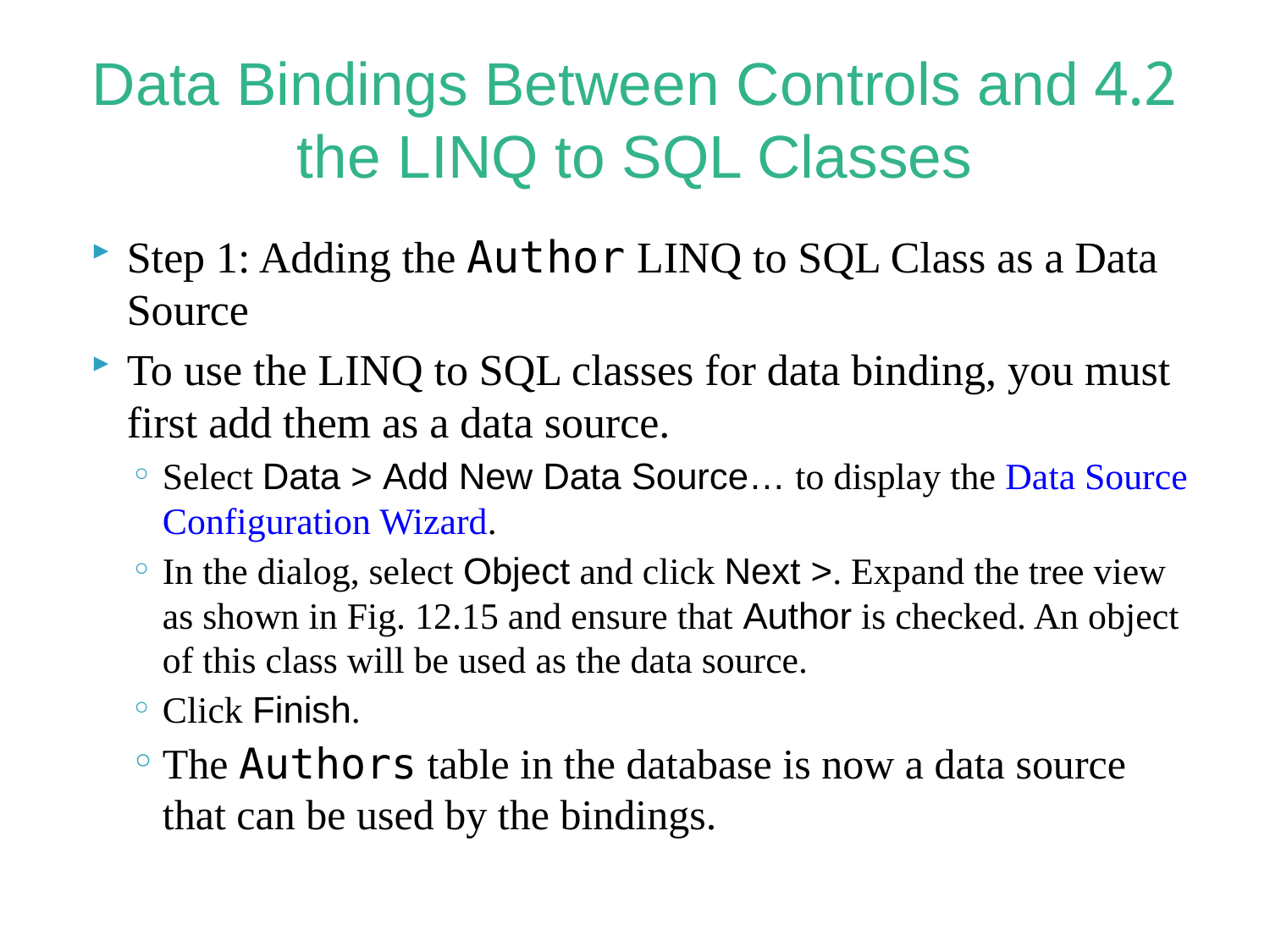

# 4.2 Data Bindings Between Controls and the LINQ to SQL Classes
Step 1: Adding the Author LINQ to SQL Class as a Data Source
To use the LINQ to SQL classes for data binding, you must first add them as a data source.
Select Data > Add New Data Source… to display the Data Source Configuration Wizard.
In the dialog, select Object and click Next >. Expand the tree view as shown in Fig. 12.15 and ensure that Author is checked. An object of this class will be used as the data source.
Click Finish.
The Authors table in the database is now a data source that can be used by the bindings.